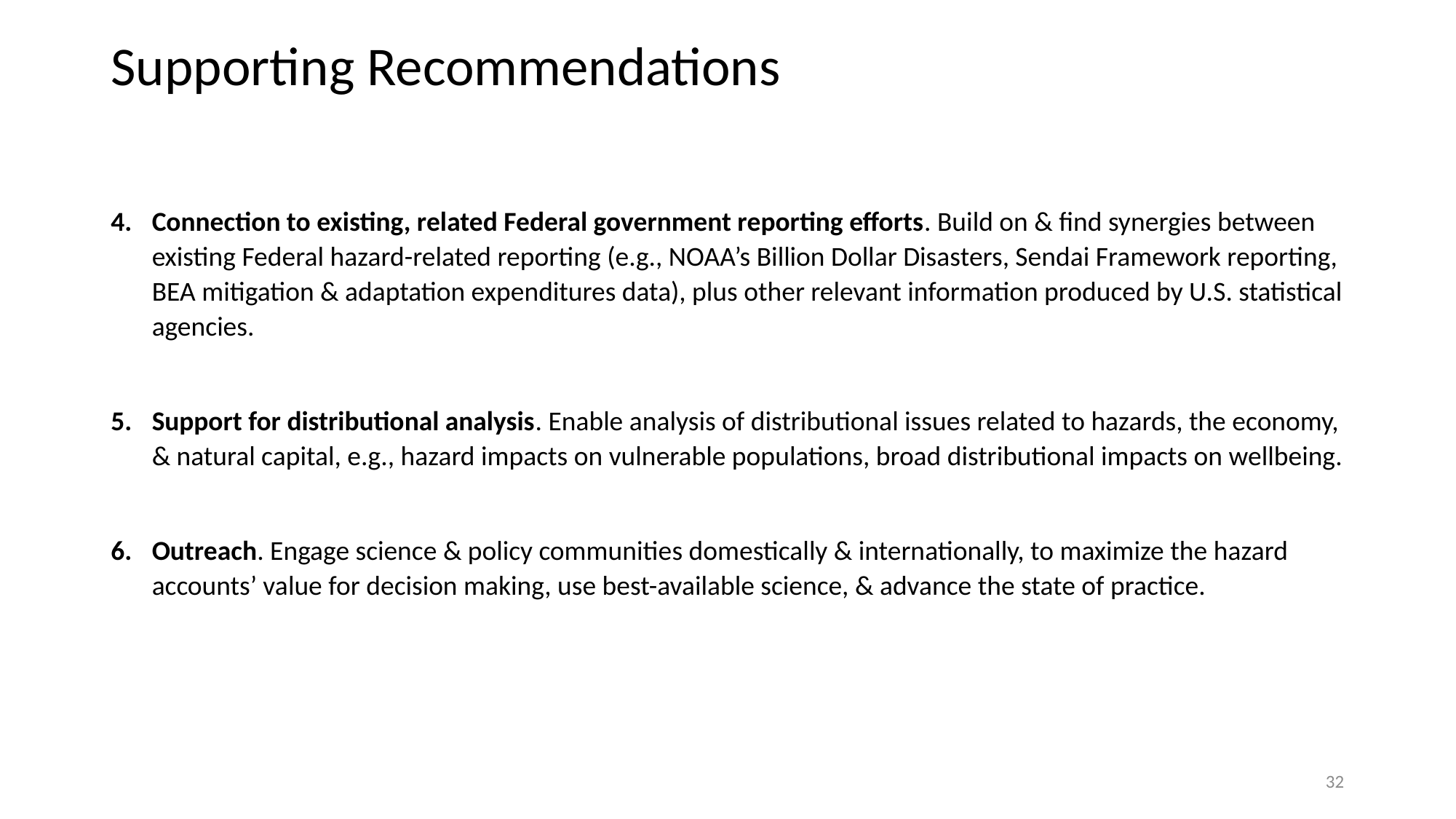

# Supporting Recommendations

Connection to existing, related Federal government reporting efforts. Build on & find synergies between existing Federal hazard-related reporting (e.g., NOAA’s Billion Dollar Disasters, Sendai Framework reporting, BEA mitigation & adaptation expenditures data), plus other relevant information produced by U.S. statistical agencies.

Support for distributional analysis. Enable analysis of distributional issues related to hazards, the economy, & natural capital, e.g., hazard impacts on vulnerable populations, broad distributional impacts on wellbeing.

Outreach. Engage science & policy communities domestically & internationally, to maximize the hazard accounts’ value for decision making, use best-available science, & advance the state of practice.

32